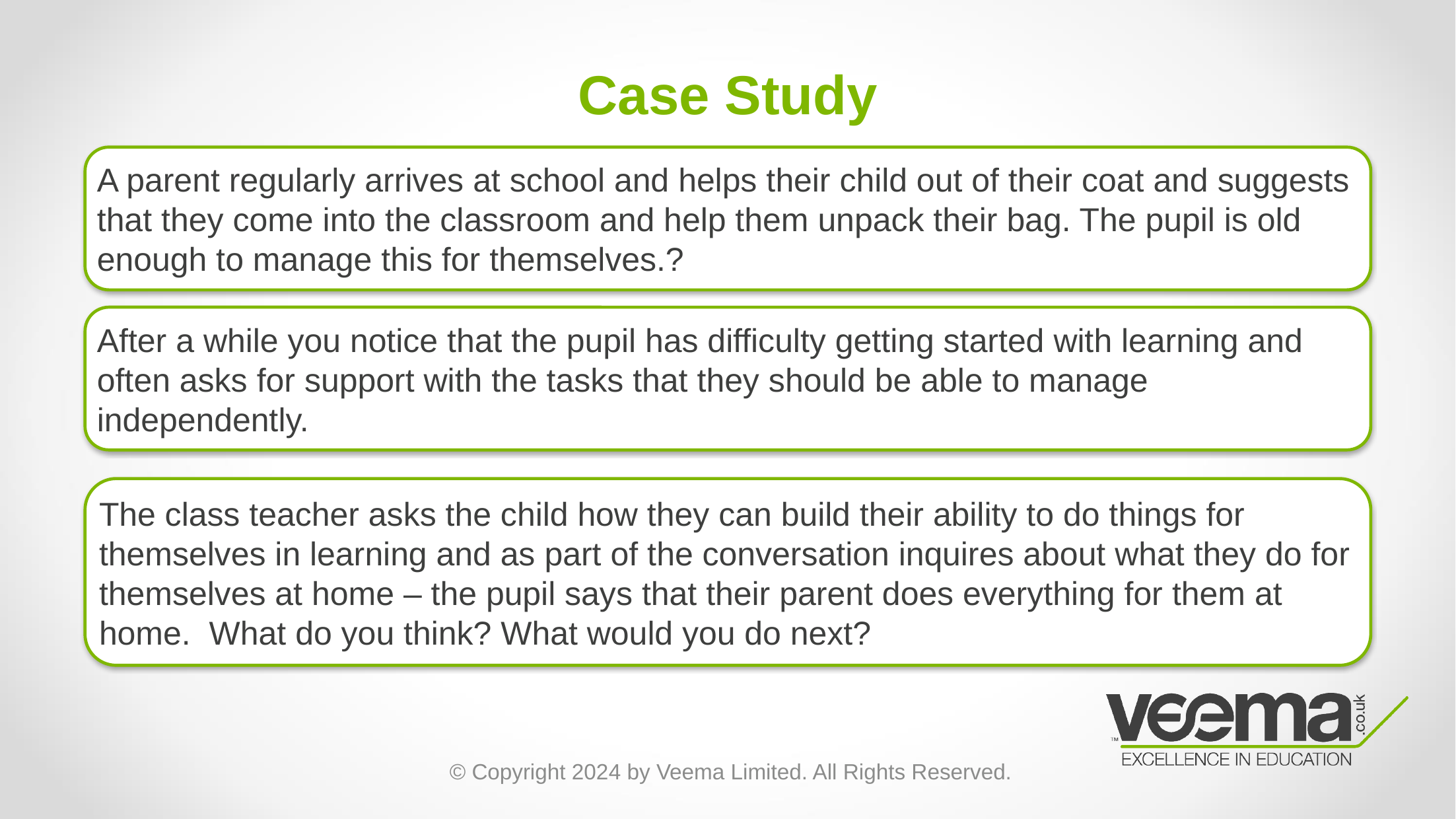

# Case Study
A parent regularly arrives at school and helps their child out of their coat and suggests that they come into the classroom and help them unpack their bag. The pupil is old enough to manage this for themselves.?
After a while you notice that the pupil has difficulty getting started with learning and often asks for support with the tasks that they should be able to manage independently.
The class teacher asks the child how they can build their ability to do things for themselves in learning and as part of the conversation inquires about what they do for themselves at home – the pupil says that their parent does everything for them at home.  What do you think? What would you do next?